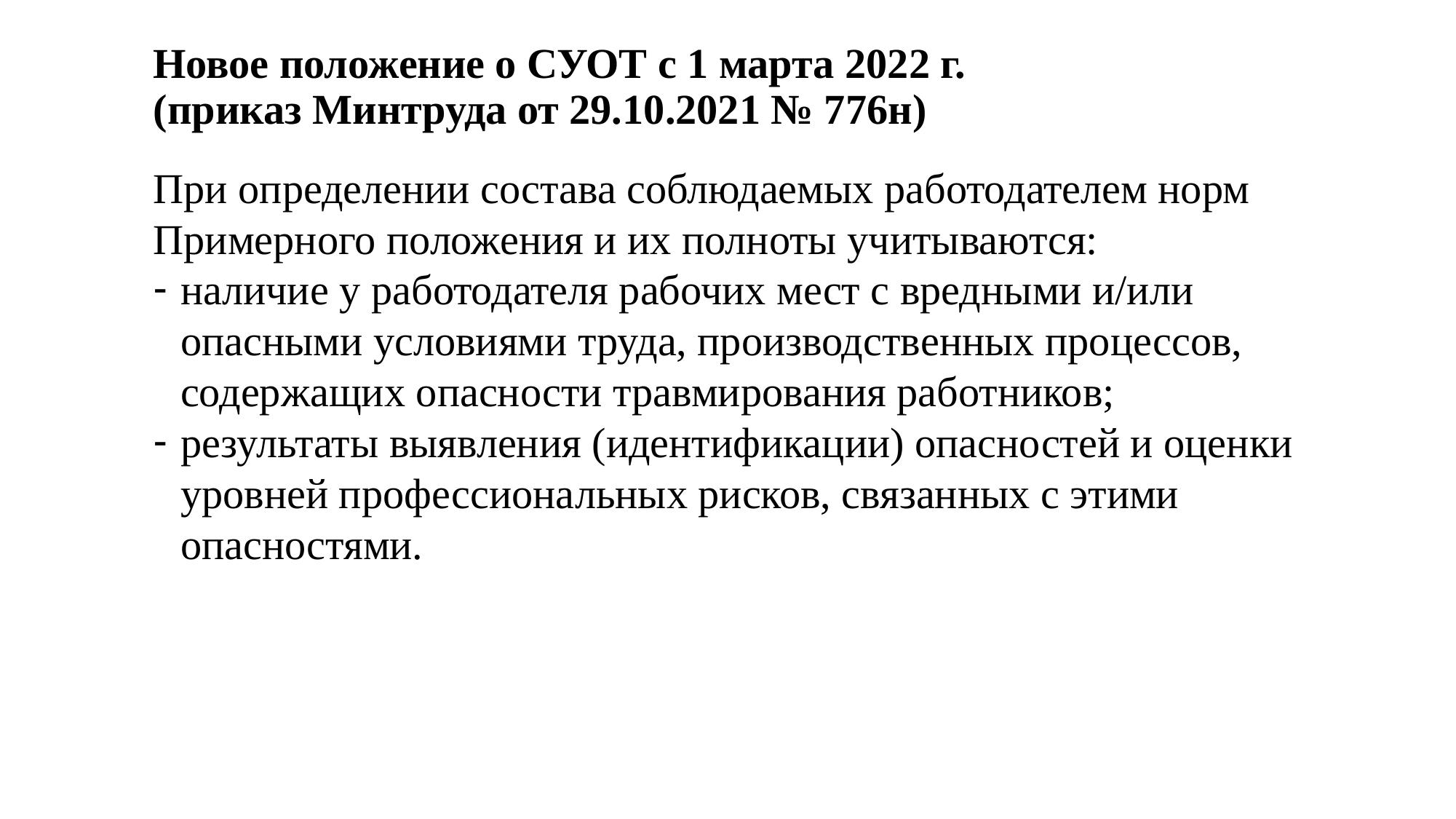

# Новое положение о СУОТ с 1 марта 2022 г. (приказ Минтруда от 29.10.2021 № 776н)
При определении состава соблюдаемых работодателем норм Примерного положения и их полноты учитываются:
наличие у работодателя рабочих мест с вредными и/или опасными условиями труда, производственных процессов, содержащих опасности травмирования работников;
результаты выявления (идентификации) опасностей и оценки уровней профессиональных рисков, связанных с этими опасностями.